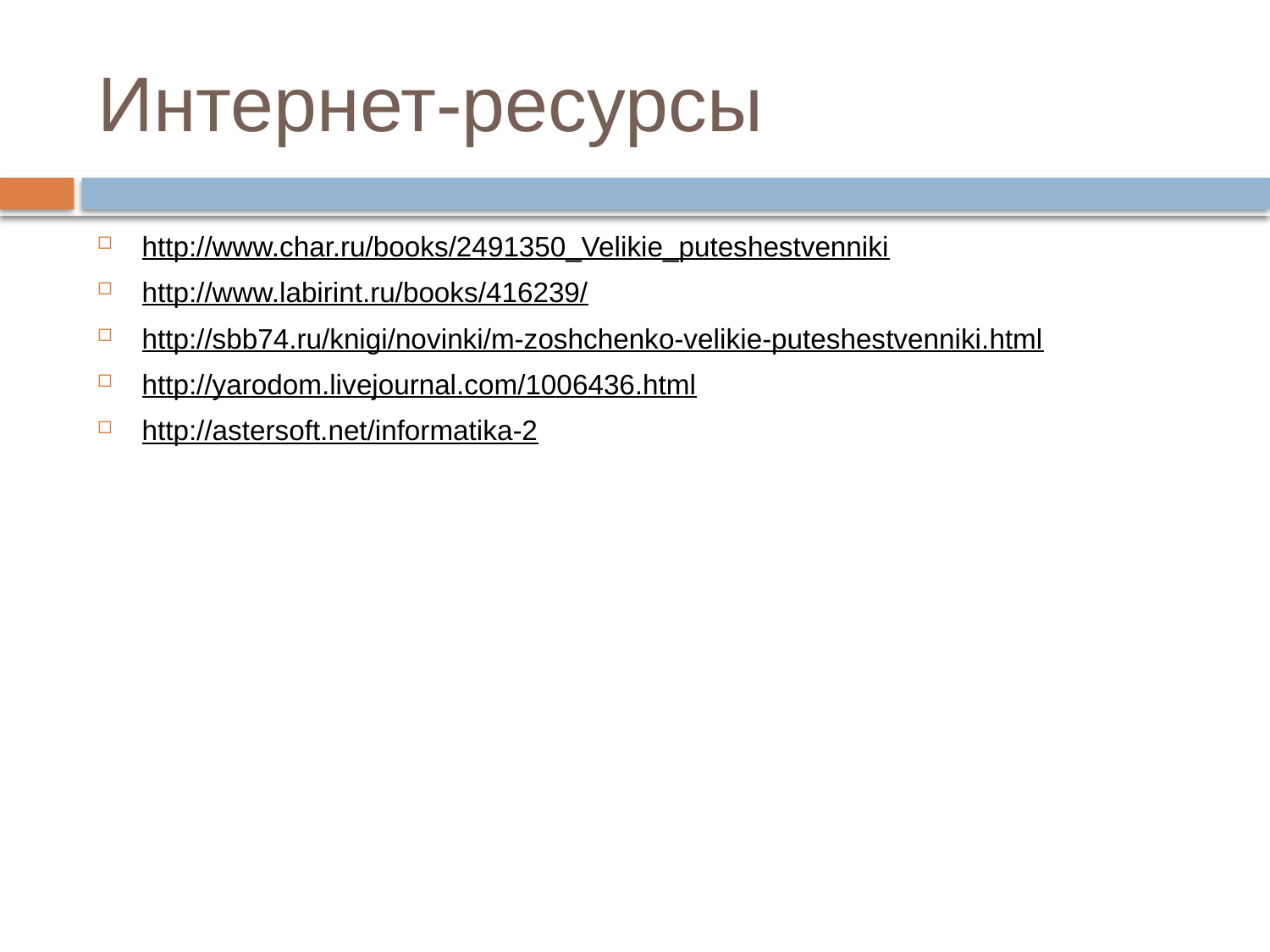

# Интернет-ресурсы
http://www.char.ru/books/2491350_Velikie_puteshestvenniki
http://www.labirint.ru/books/416239/
http://sbb74.ru/knigi/novinki/m-zoshchenko-velikie-puteshestvenniki.html
http://yarodom.livejournal.com/1006436.html
http://astersoft.net/informatika-2